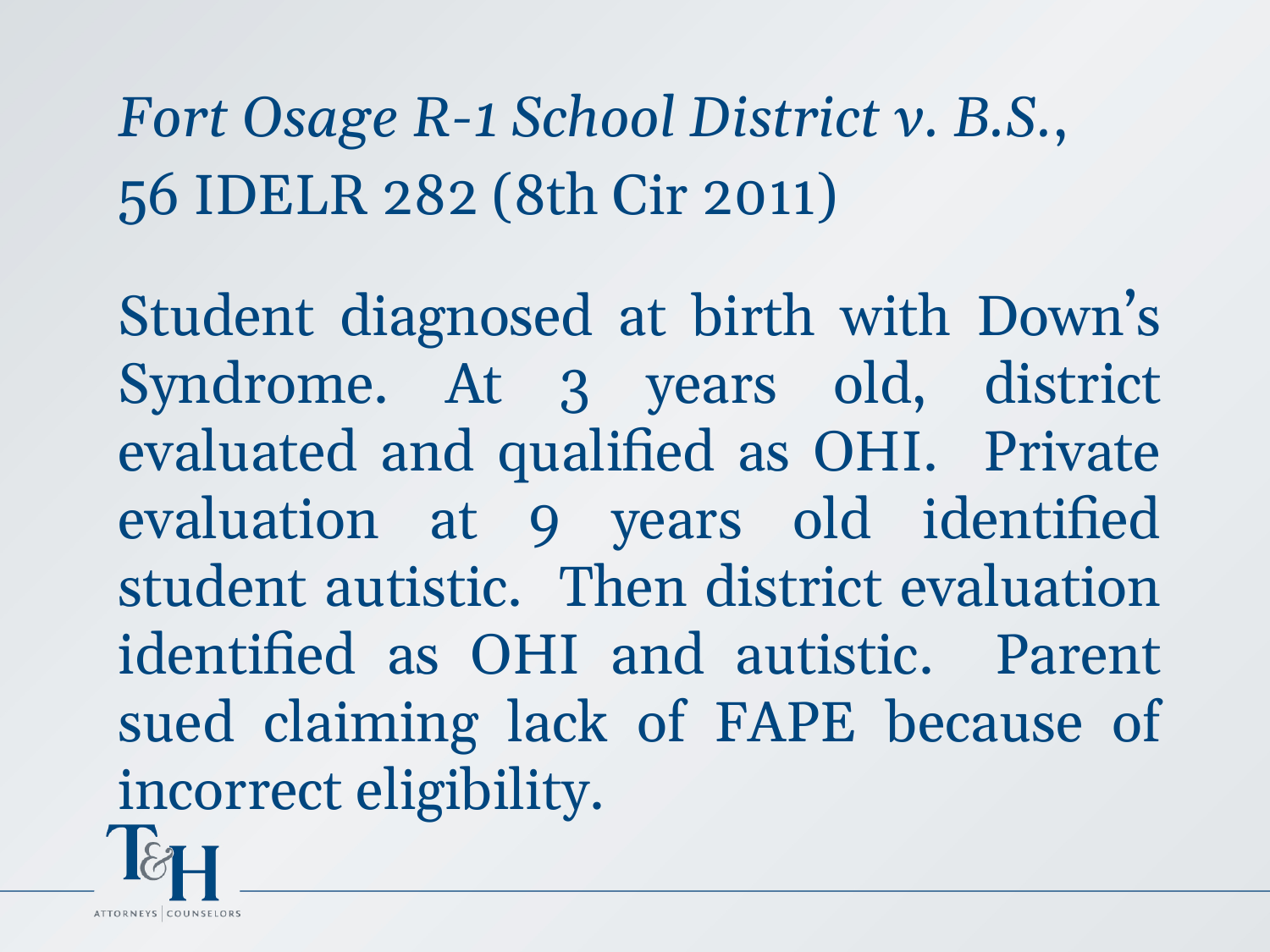

Fort Osage R-1 School District v. B.S.,
56 IDELR 282 (8th Cir 2011)

Student diagnosed at birth with Down’s Syndrome. At 3 years old, district evaluated and qualified as OHI.  Private evaluation at 9 years old identified student autistic.  Then district evaluation identified as OHI and autistic.  Parent sued claiming lack of FAPE because of incorrect eligibility.